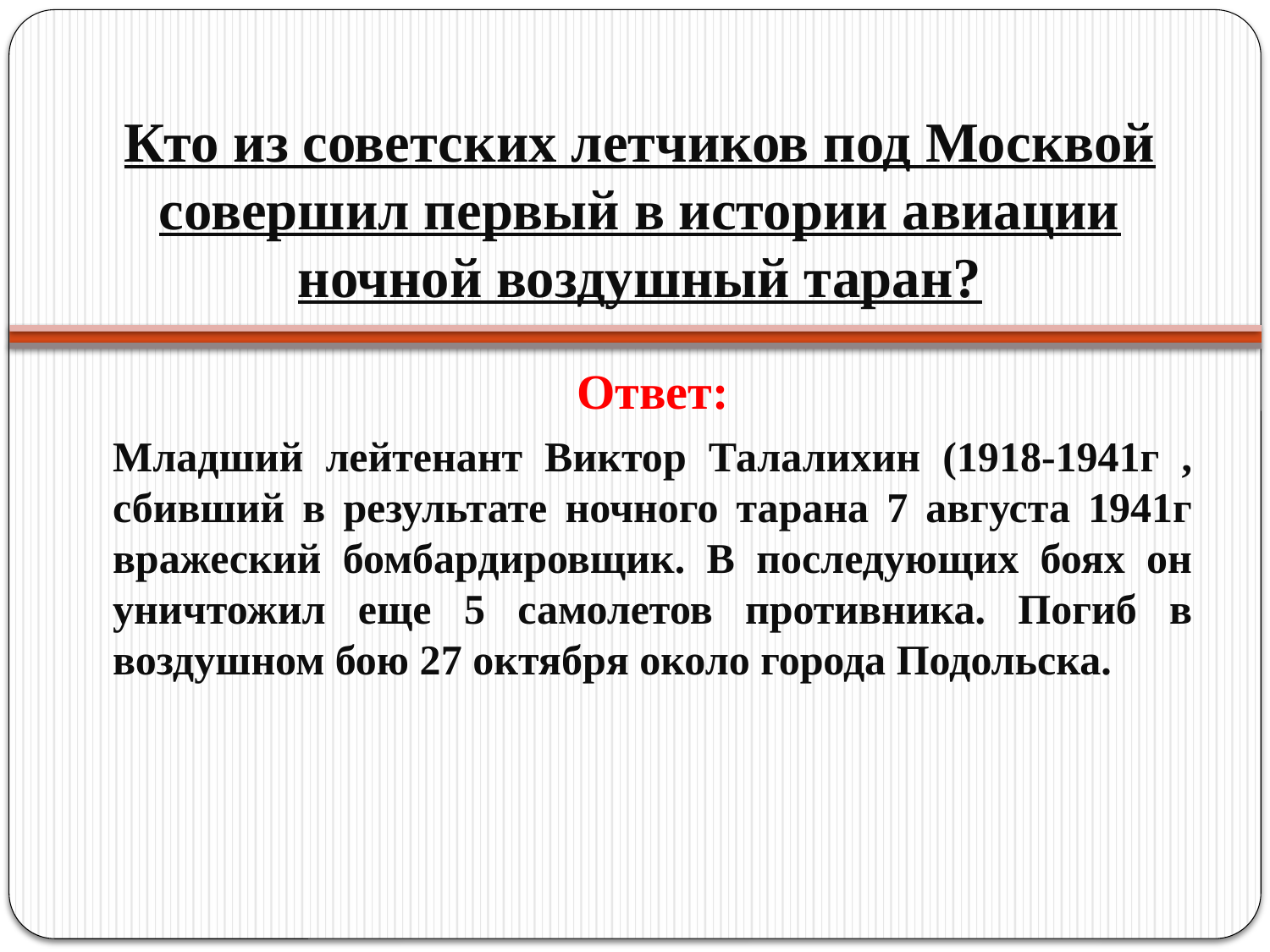

# Кто из советских летчиков под Москвой совершил первый в истории авиации ночной воздушный таран?
Ответ:
Младший лейтенант Виктор Талалихин (1918-1941г , сбивший в результате ночного тарана 7 августа 1941г вражеский бомбардировщик. В последующих боях он уничтожил еще 5 самолетов противника. Погиб в воздушном бою 27 октября около города Подольска.